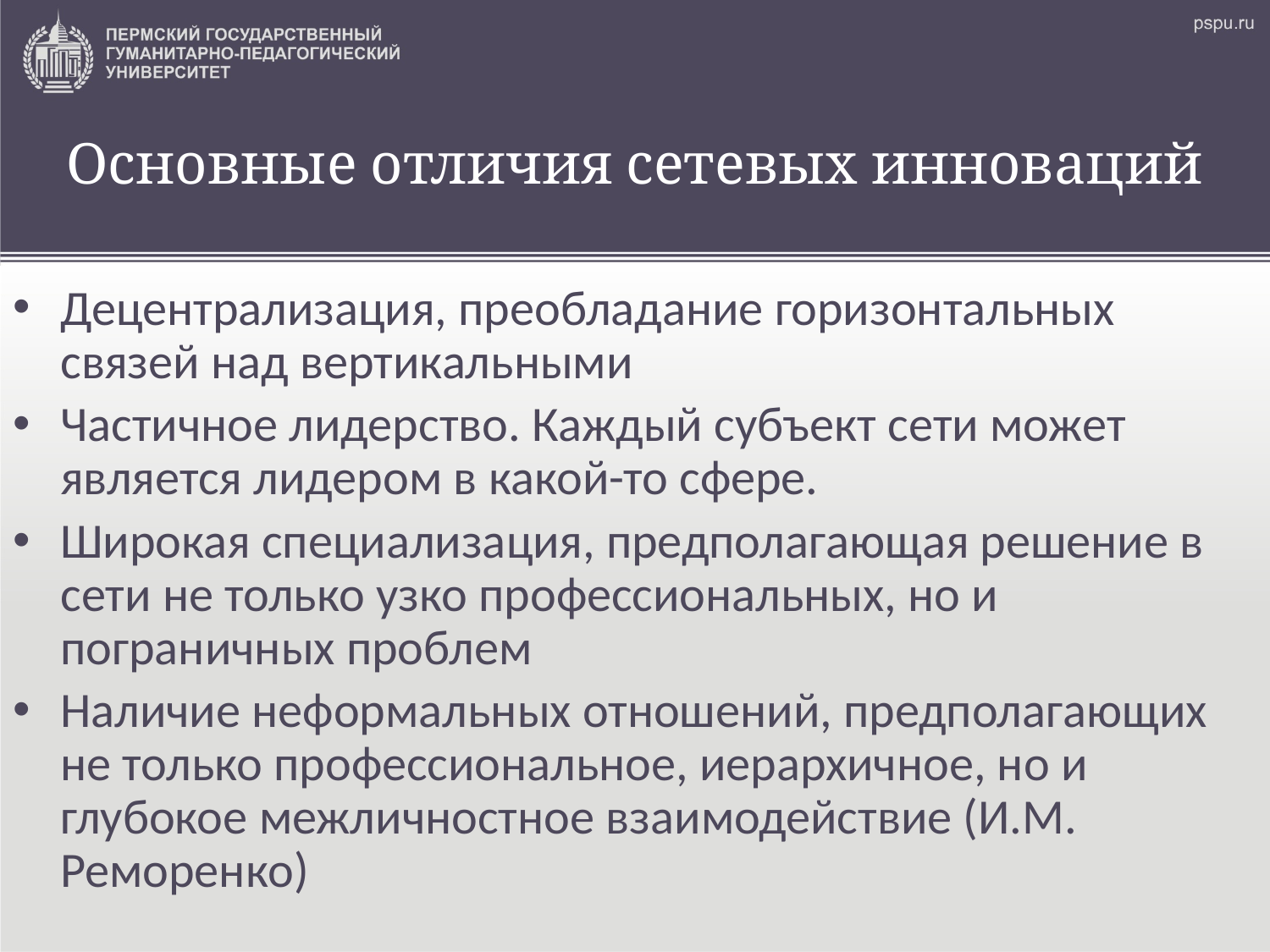

# Основные отличия сетевых инноваций
Децентрализация, преобладание горизонтальных связей над вертикальными
Частичное лидерство. Каждый субъект сети может является лидером в какой-то сфере.
Широкая специализация, предполагающая решение в сети не только узко профессиональных, но и пограничных проблем
Наличие неформальных отношений, предполагающих не только профессиональное, иерархичное, но и глубокое межличностное взаимодействие (И.М. Реморенко)